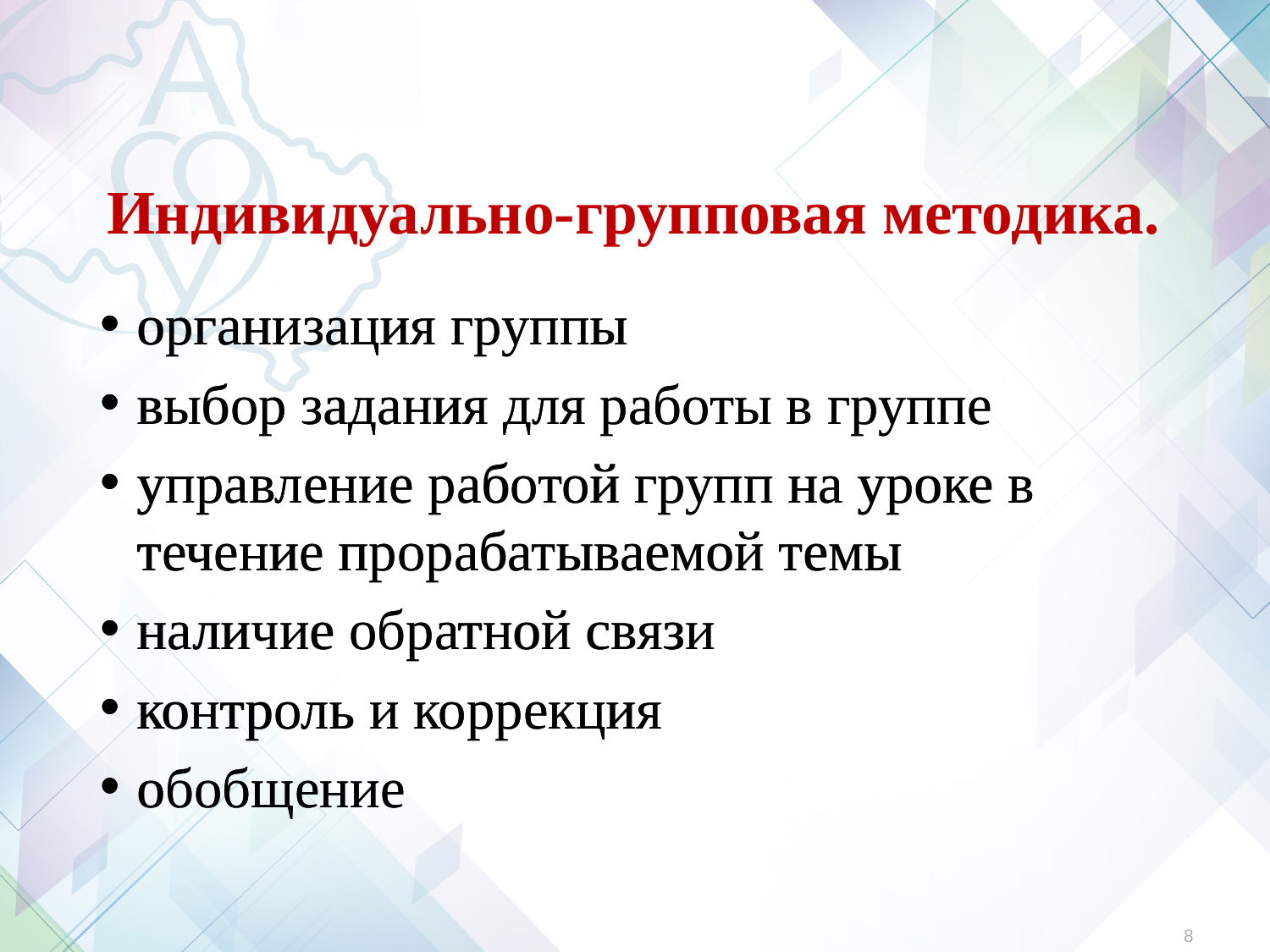

Индивидуально-групповая методика.
организация группы
выбор задания для работы в группе
управление работой групп на уроке в течение прорабатываемой темы
наличие обратной связи
контроль и коррекция
обобщение
организация группы
выбор задания для работы в группе
управление работой групп на уроке в течение прорабатываемой темы
наличие обратной связи
контроль и коррекция
обобщение
8